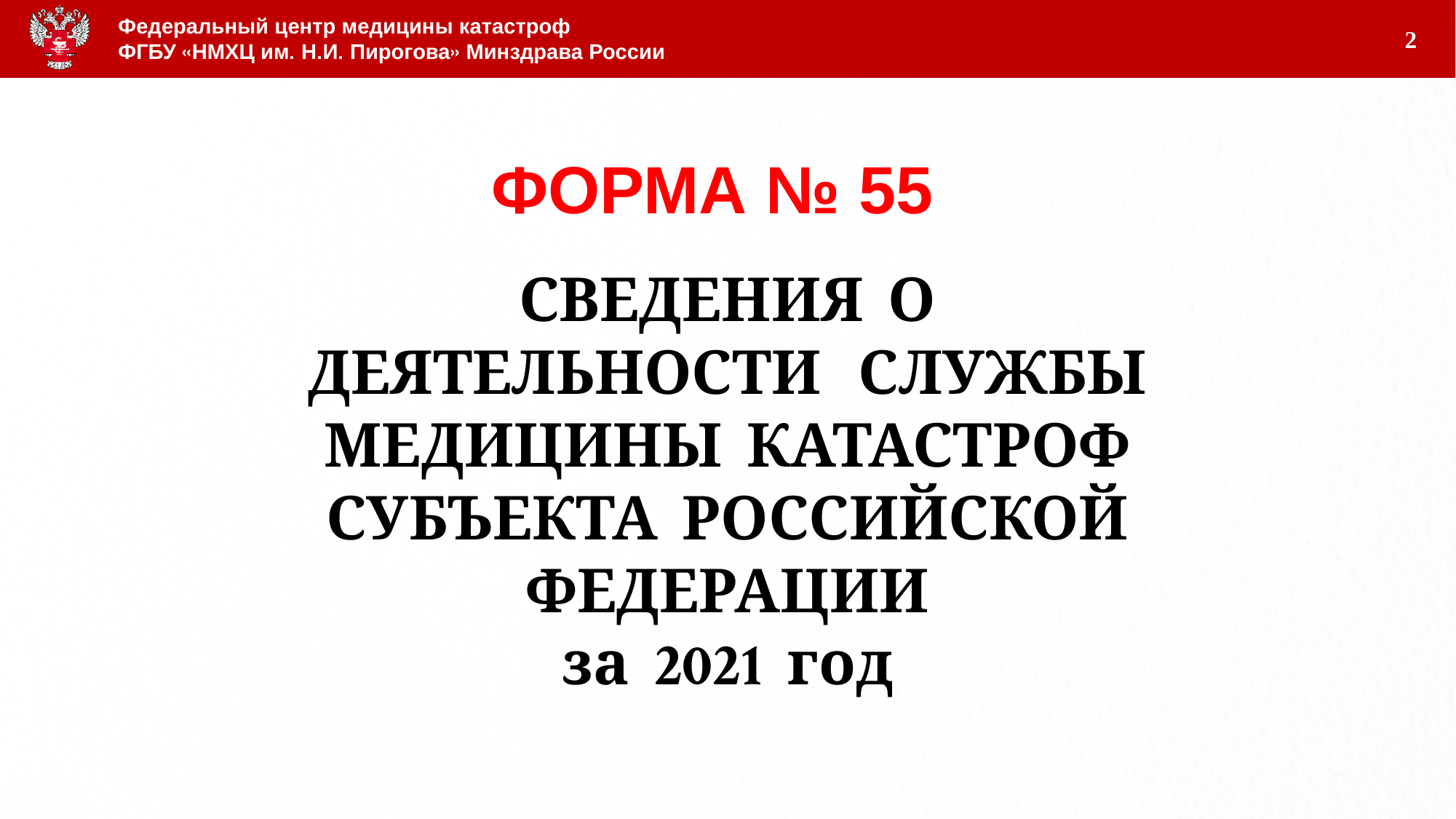

2
ФОРМА № 55
СВЕДЕНИЯ  О ДЕЯТЕЛЬНОСТИ   СЛУЖБЫ МЕДИЦИНЫ  КАТАСТРОФ
СУБЪЕКТА  РОССИЙСКОЙ ФЕДЕРАЦИИ
за  2021  год